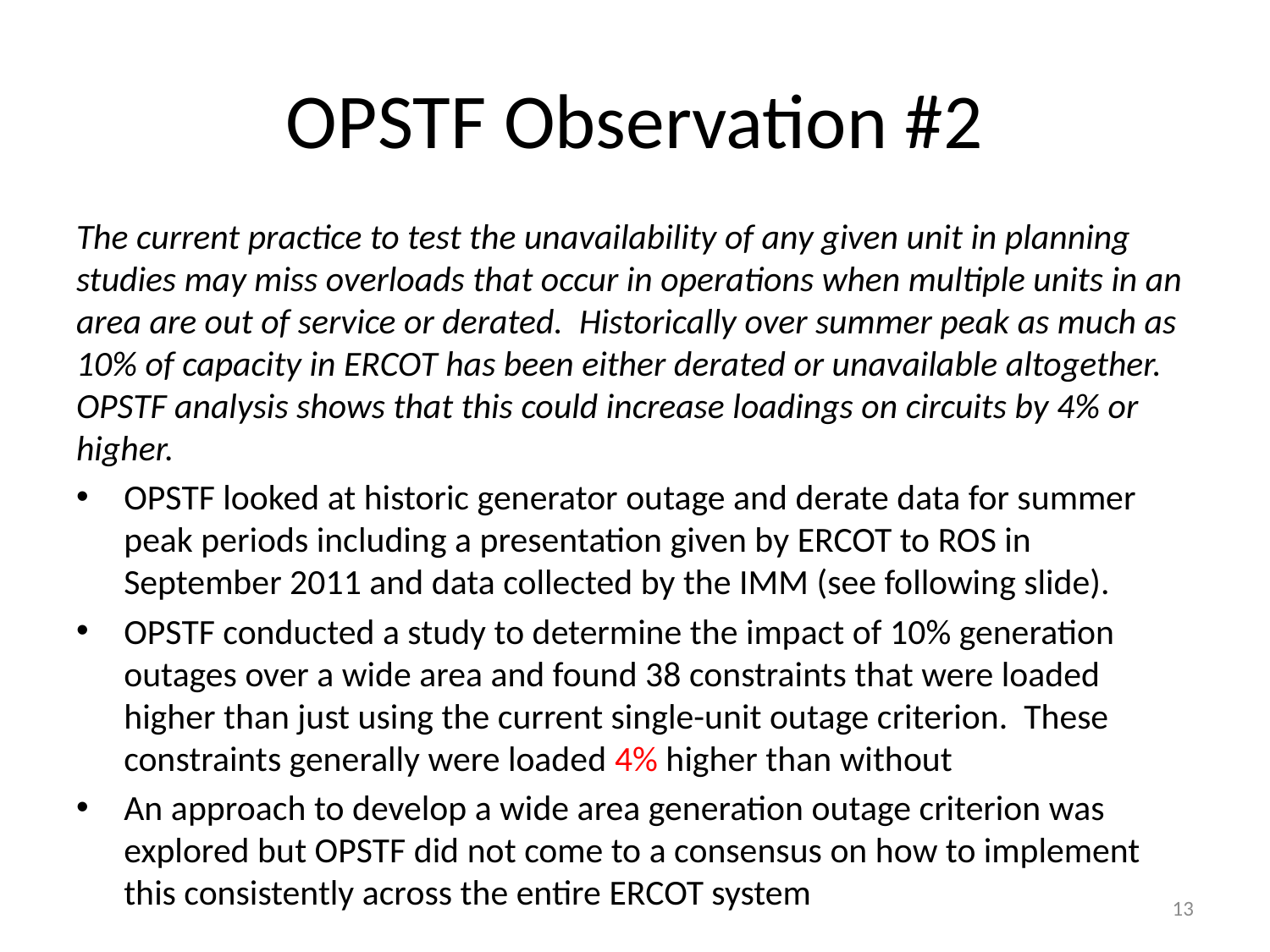

# OPSTF Observation #2
The current practice to test the unavailability of any given unit in planning studies may miss overloads that occur in operations when multiple units in an area are out of service or derated.  Historically over summer peak as much as 10% of capacity in ERCOT has been either derated or unavailable altogether.  OPSTF analysis shows that this could increase loadings on circuits by 4% or higher.
OPSTF looked at historic generator outage and derate data for summer peak periods including a presentation given by ERCOT to ROS in September 2011 and data collected by the IMM (see following slide).
OPSTF conducted a study to determine the impact of 10% generation outages over a wide area and found 38 constraints that were loaded higher than just using the current single-unit outage criterion.  These constraints generally were loaded 4% higher than without
An approach to develop a wide area generation outage criterion was explored but OPSTF did not come to a consensus on how to implement this consistently across the entire ERCOT system
13